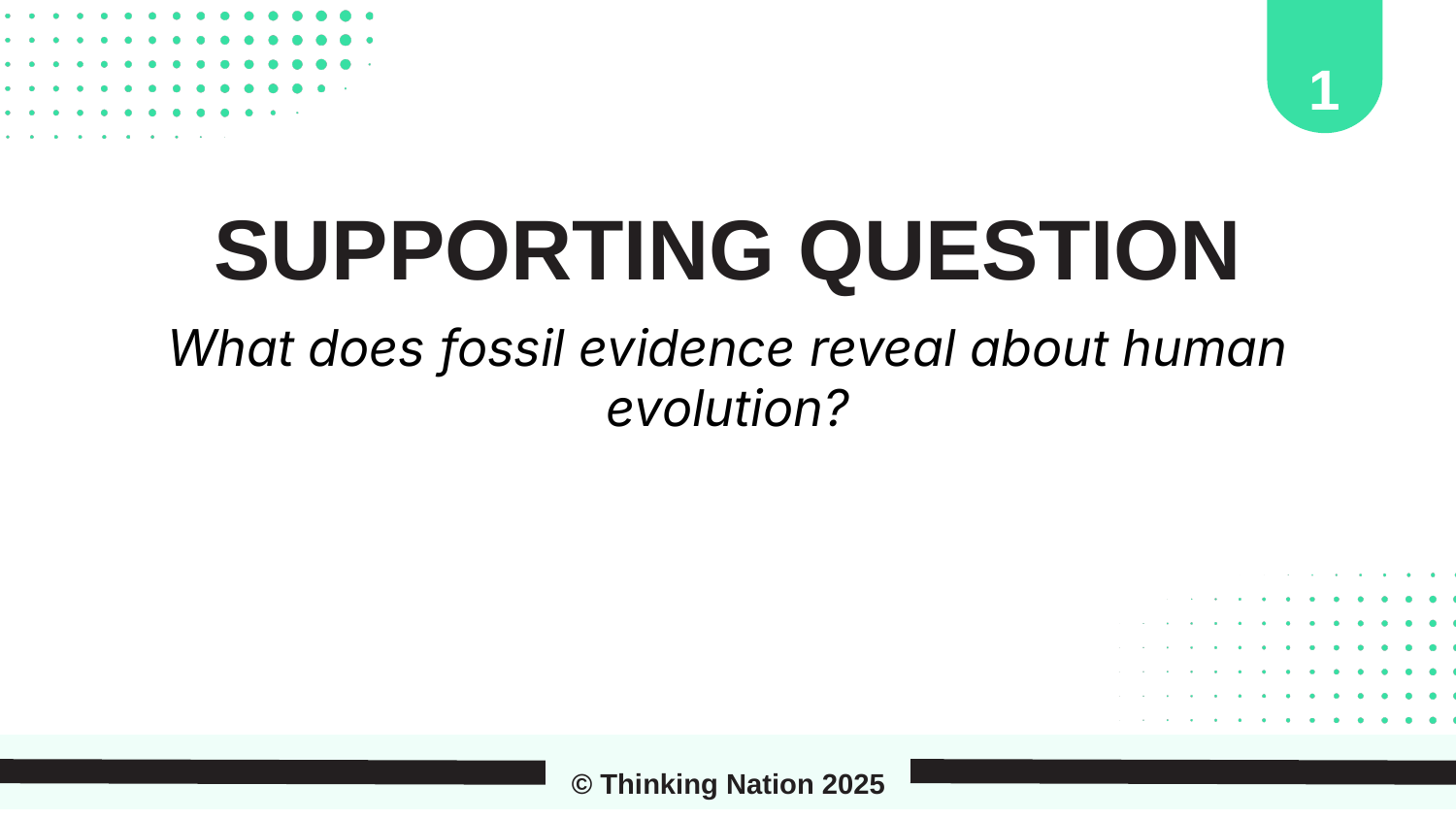

1
SUPPORTING QUESTION
What does fossil evidence reveal about human evolution?

© Thinking Nation 2025